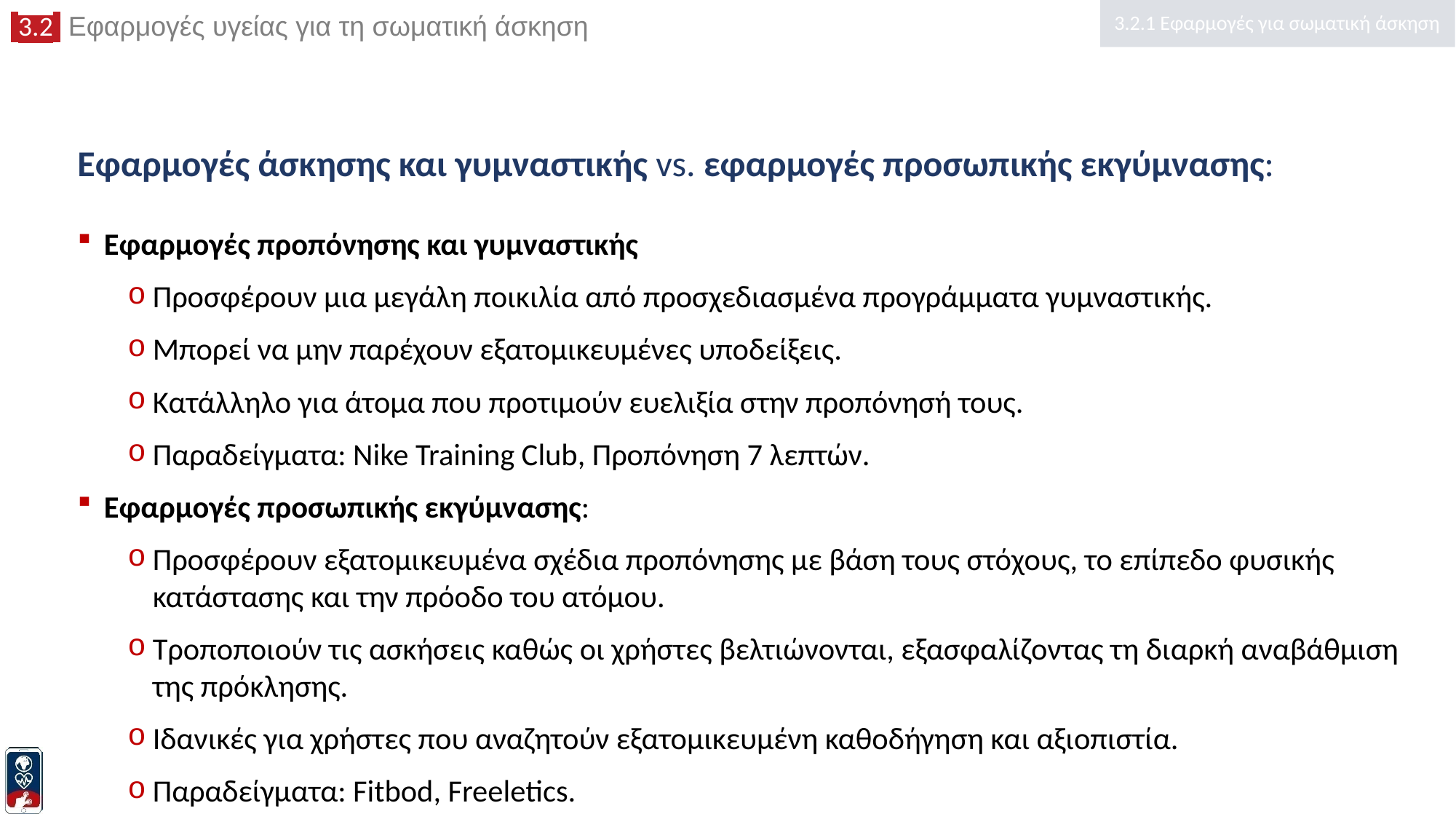

3.2.1 Εφαρμογές για σωματική άσκηση
# Εφαρμογές άσκησης και γυμναστικής vs. εφαρμογές προσωπικής εκγύμνασης:
Εφαρμογές προπόνησης και γυμναστικής
Προσφέρουν μια μεγάλη ποικιλία από προσχεδιασμένα προγράμματα γυμναστικής.
Μπορεί να μην παρέχουν εξατομικευμένες υποδείξεις.
Κατάλληλο για άτομα που προτιμούν ευελιξία στην προπόνησή τους.
Παραδείγματα: Nike Training Club, Προπόνηση 7 λεπτών.
Εφαρμογές προσωπικής εκγύμνασης:
Προσφέρουν εξατομικευμένα σχέδια προπόνησης με βάση τους στόχους, το επίπεδο φυσικής κατάστασης και την πρόοδο του ατόμου.
Τροποποιούν τις ασκήσεις καθώς οι χρήστες βελτιώνονται, εξασφαλίζοντας τη διαρκή αναβάθμιση της πρόκλησης.
Ιδανικές για χρήστες που αναζητούν εξατομικευμένη καθοδήγηση και αξιοπιστία.
Παραδείγματα: Fitbod, Freeletics.